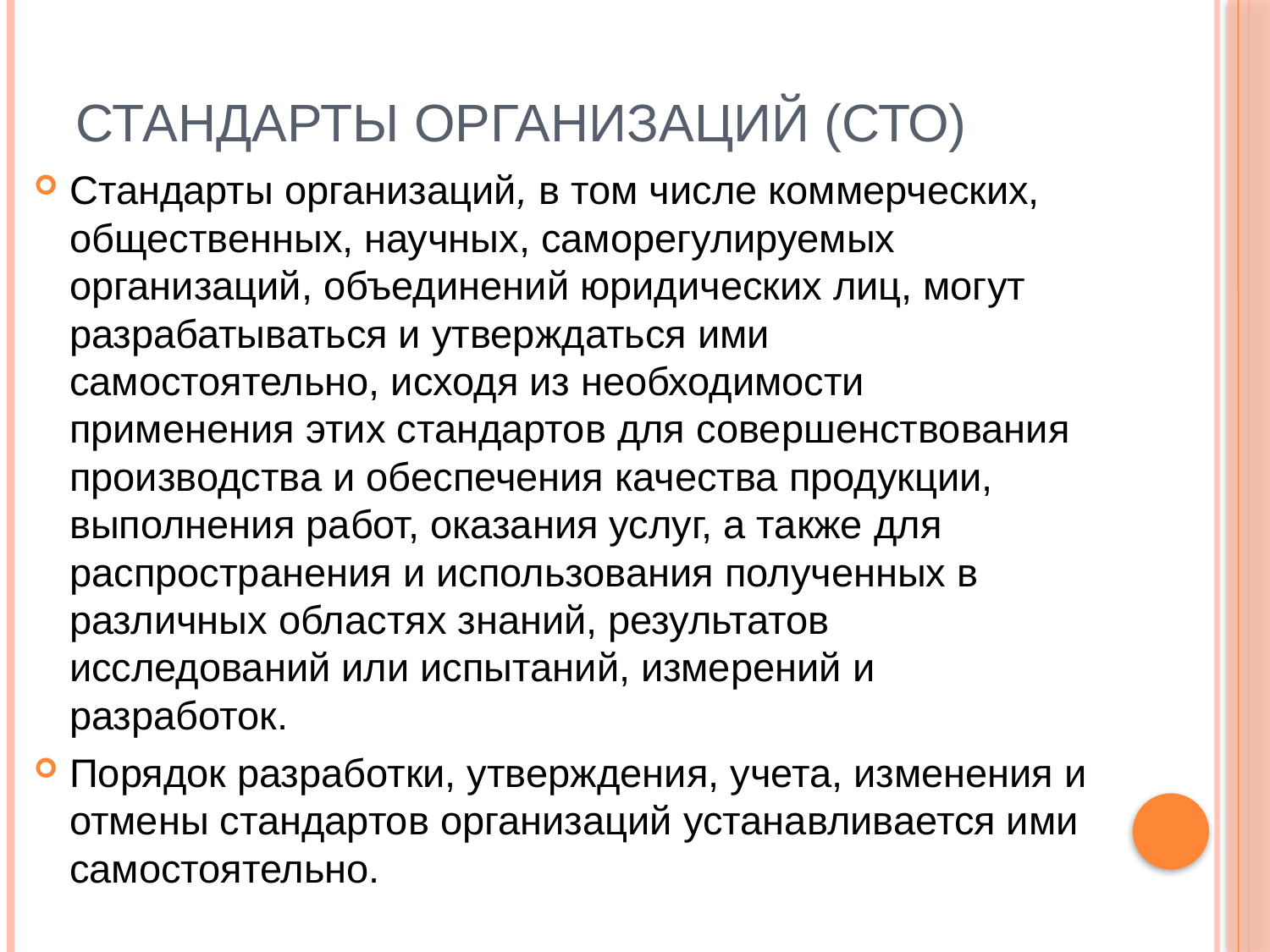

# Стандарты организаций (СТО)
Стандарты организаций, в том числе коммерческих, общественных, научных, саморегулируемых организаций, объединений юридических лиц, могут разрабатываться и утверждаться ими самостоятельно, исходя из необходимости применения этих стандартов для совершенствования производства и обеспечения качества продукции, выполнения работ, оказания услуг, а также для распространения и использования полученных в различных областях знаний, результатов исследований или испытаний, измерений и разработок.
Порядок разработки, утверждения, учета, изменения и отмены стандартов организаций устанавливается ими самостоятельно.